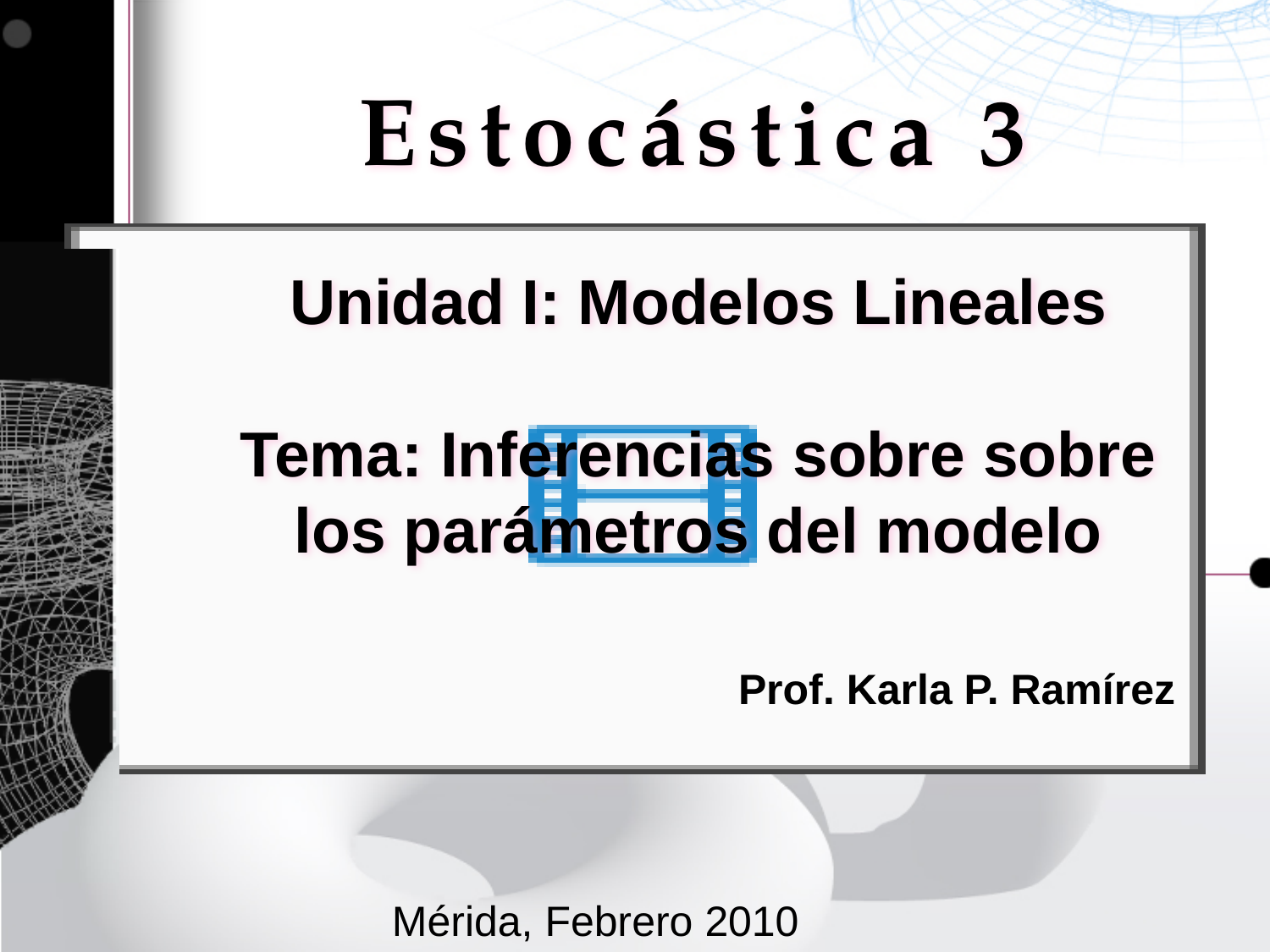

# Estocástica 3 Unidad I: Modelos Lineales Tema: Inferencias sobre sobre los parámetros del modelo
Prof. Karla P. Ramírez
Mérida, Febrero 2010